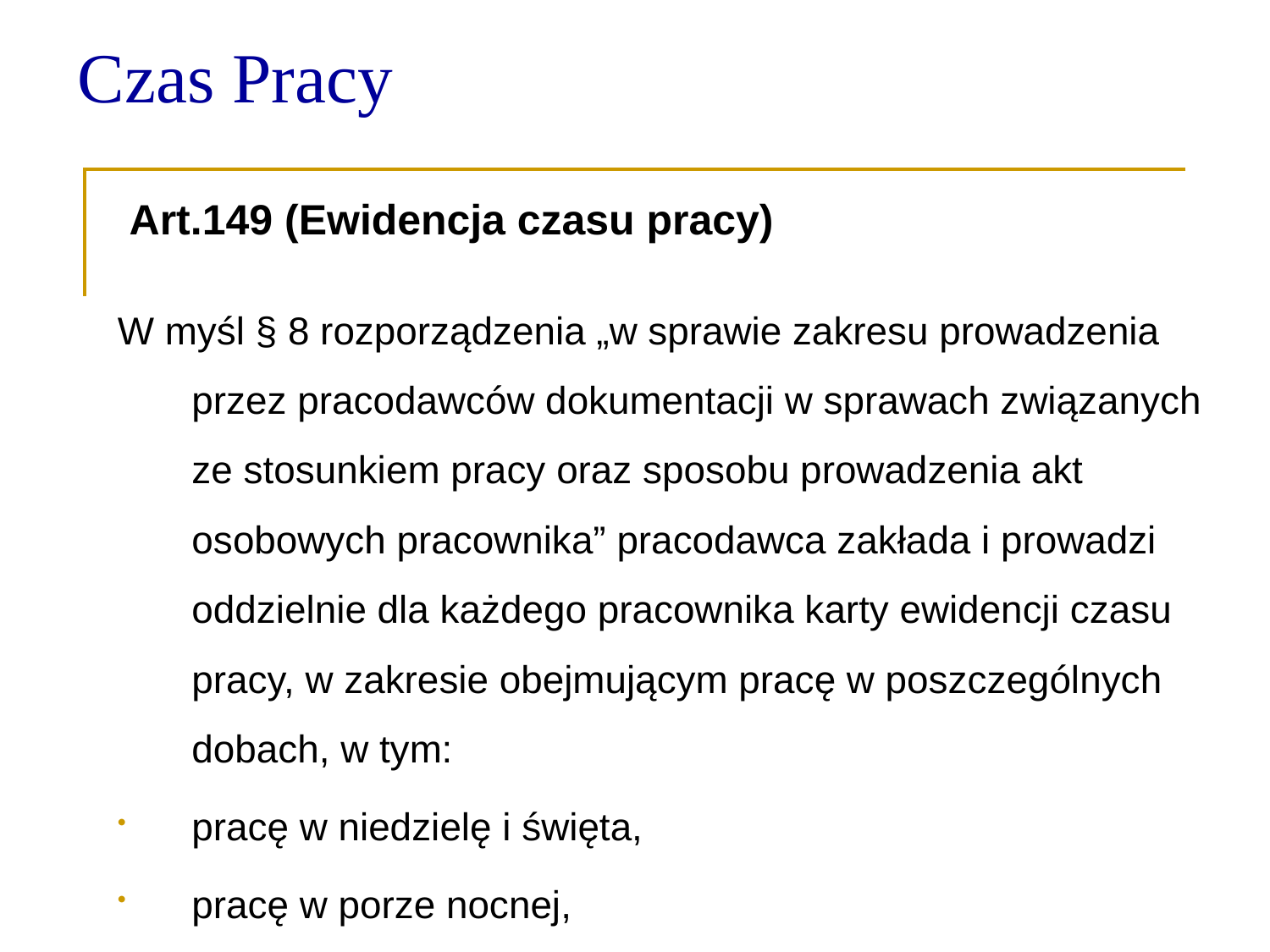

Czas Pracy
 Art.149 (Ewidencja czasu pracy)
W myśl § 8 rozporządzenia „w sprawie zakresu prowadzenia przez pracodawców dokumentacji w sprawach związanych ze stosunkiem pracy oraz sposobu prowadzenia akt osobowych pracownika” pracodawca zakłada i prowadzi  oddzielnie dla każdego pracownika karty ewidencji czasu pracy, w zakresie obejmującym pracę w poszczególnych dobach, w tym:
pracę w niedzielę i święta,
pracę w porze nocnej,